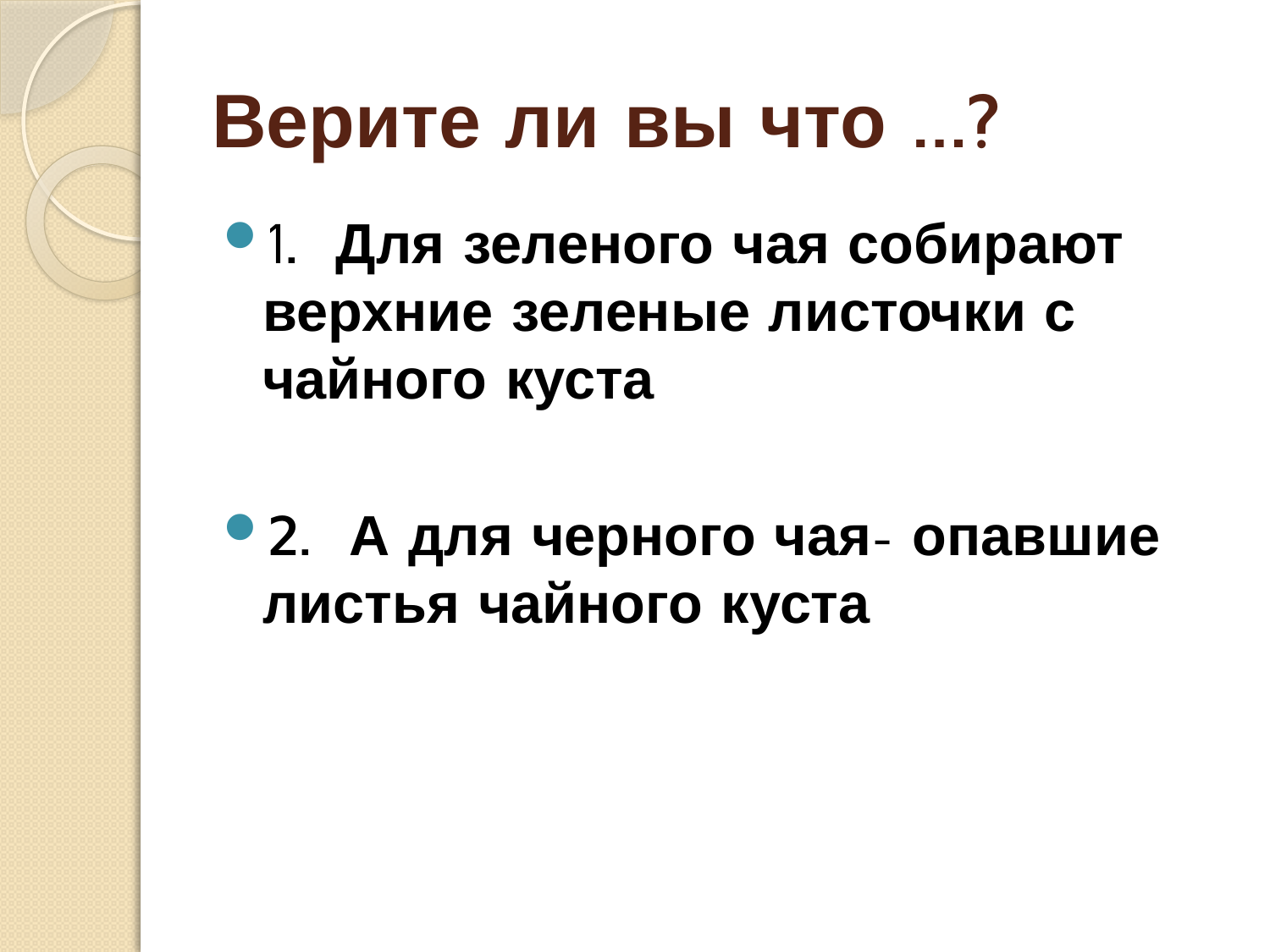

# Верите ли вы что …?
1.  Для зеленого чая собирают верхние зеленые листочки с чайного куста

2.  А для черного чая- опавшие  листья чайного куста